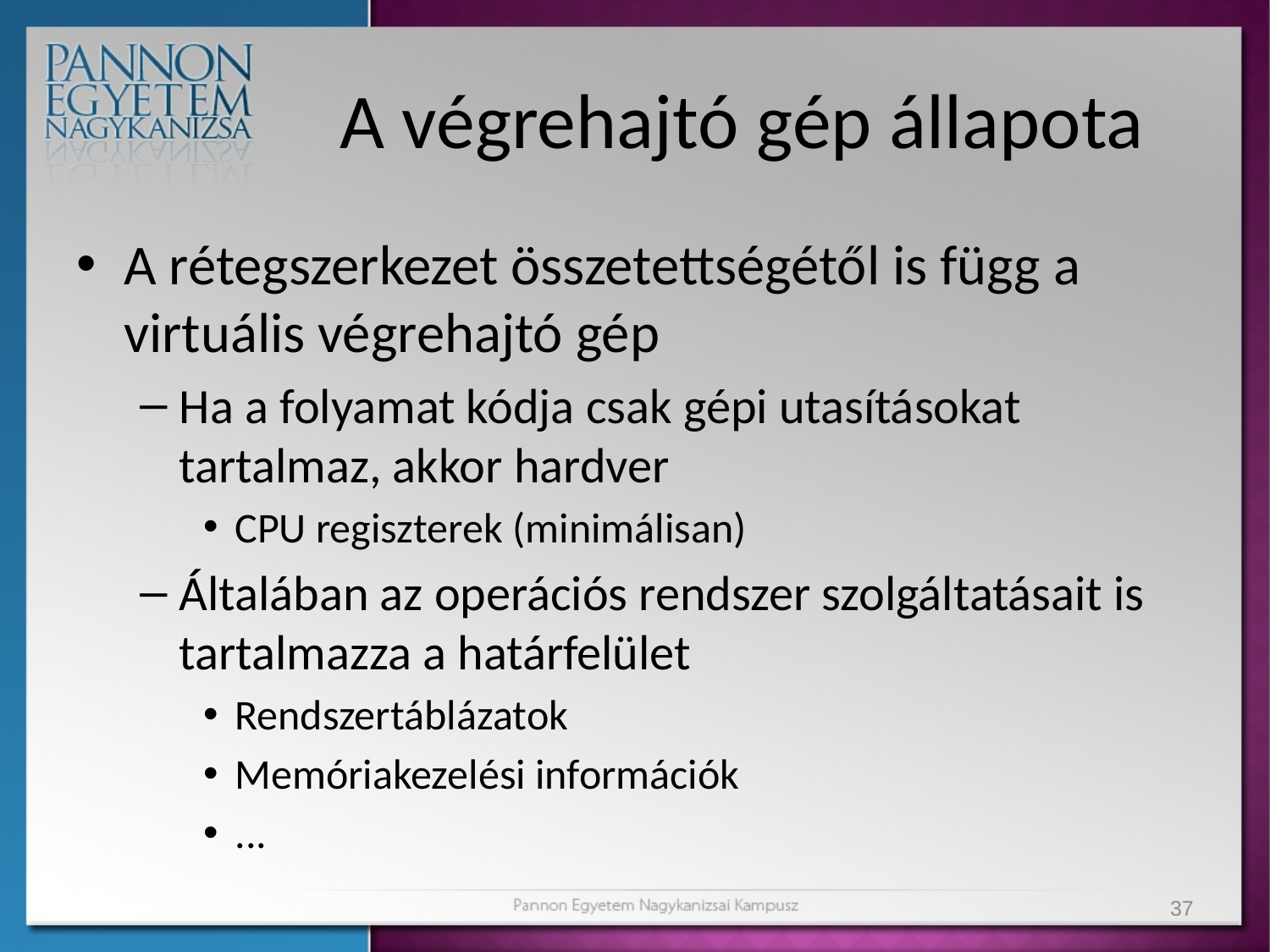

# A végrehajtó gép állapota
A rétegszerkezet összetettségétől is függ a virtuális végrehajtó gép
Ha a folyamat kódja csak gépi utasításokat tartalmaz, akkor hardver
CPU regiszterek (minimálisan)
Általában az operációs rendszer szolgáltatásait is tartalmazza a határfelület
Rendszertáblázatok
Memóriakezelési információk
...
37